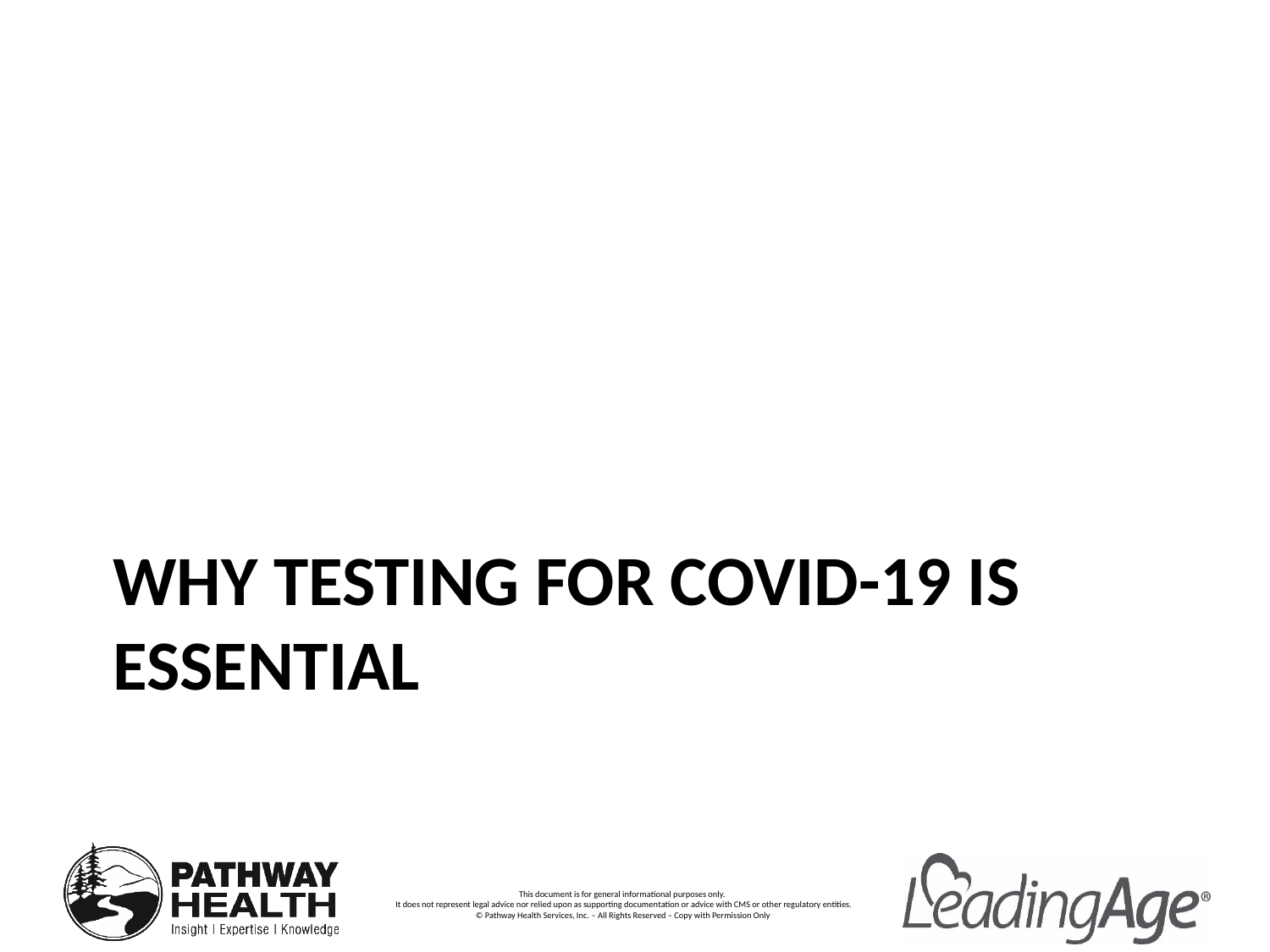

# WHY Testing for COVID-19 is Essential